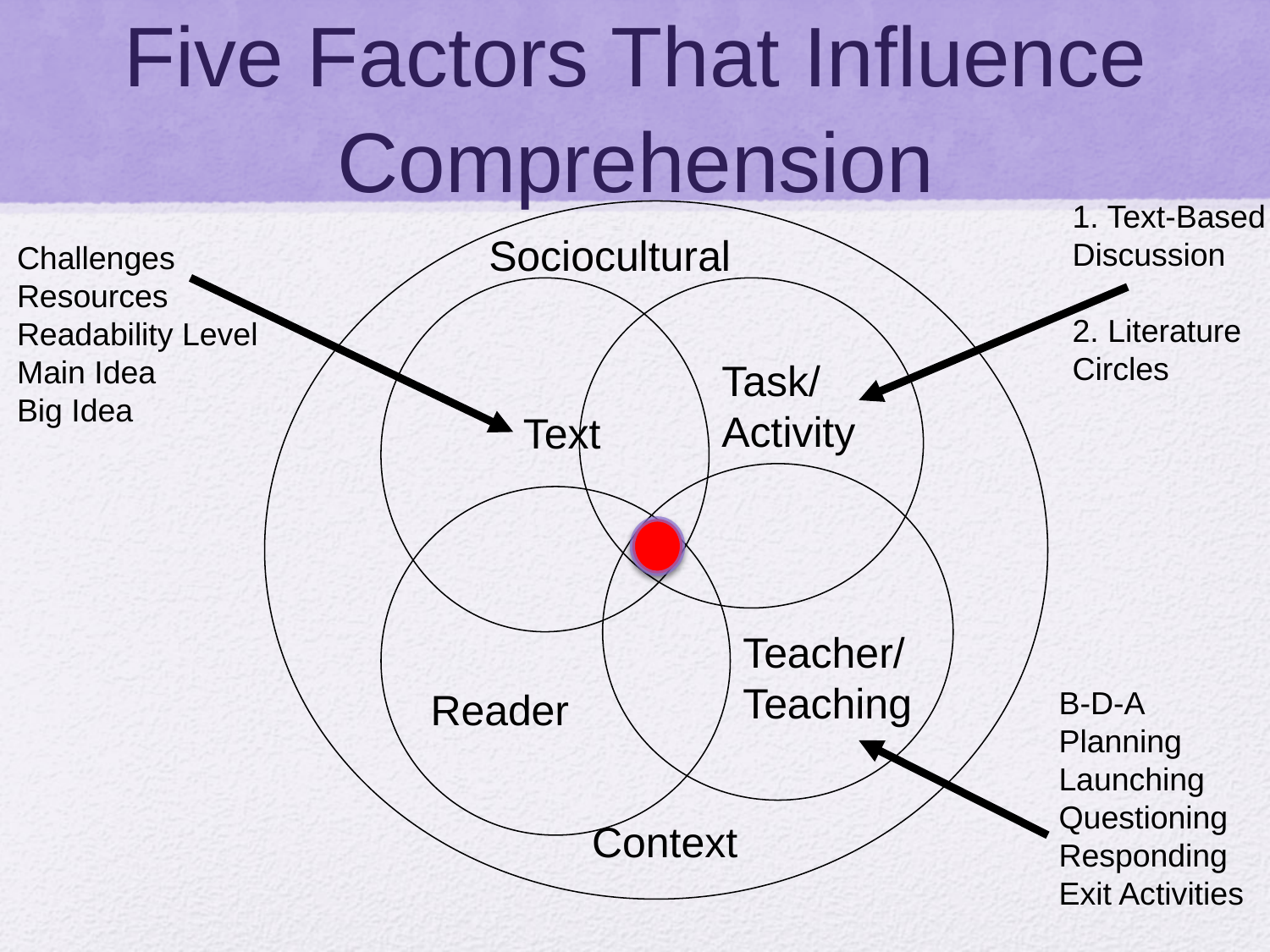

# Five Factors That Influence Comprehension
1. Text-Based
Discussion
2. Literature
Circles

Sociocultural
Challenges
Resources
Readability Level
Main Idea
Big Idea

Task/Activity
Text

Teacher/Teaching
Reader
B-D-A
Planning
Launching
Questioning
Responding
Exit Activities

Context